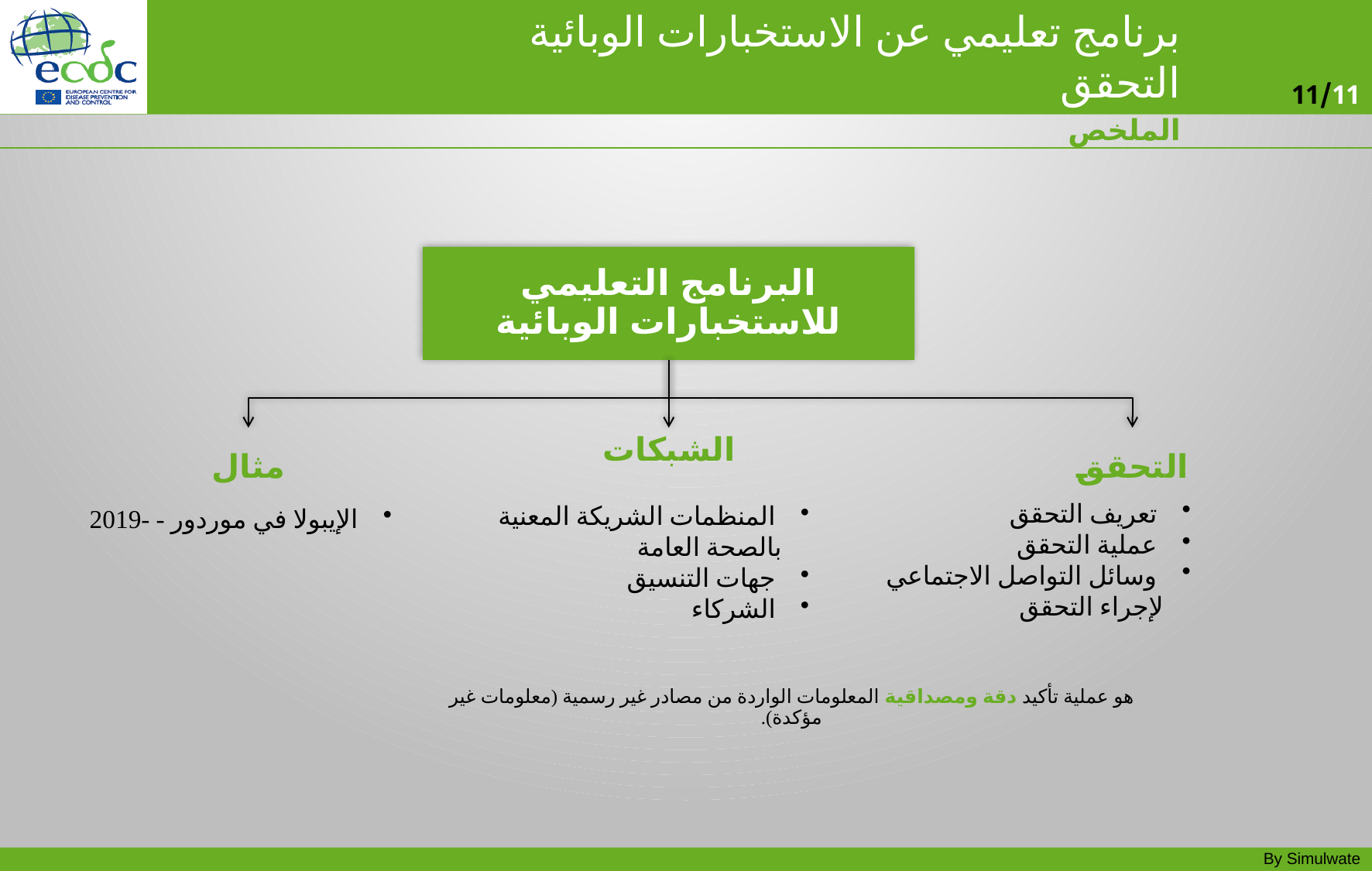

الملخص
البرنامج التعليمي للاستخبارات الوبائية

الشبكات

مثال
التحقق
 تعريف التحقق
 عملية التحقق
 وسائل التواصل الاجتماعي لإجراء التحقق
 المنظمات الشريكة المعنية بالصحة العامة
 جهات التنسيق
 الشركاء

 الإيبولا في موردور - -2019

هو عملية تأكيد دقة ومصداقية المعلومات الواردة من مصادر غير رسمية (معلومات غير مؤكدة).